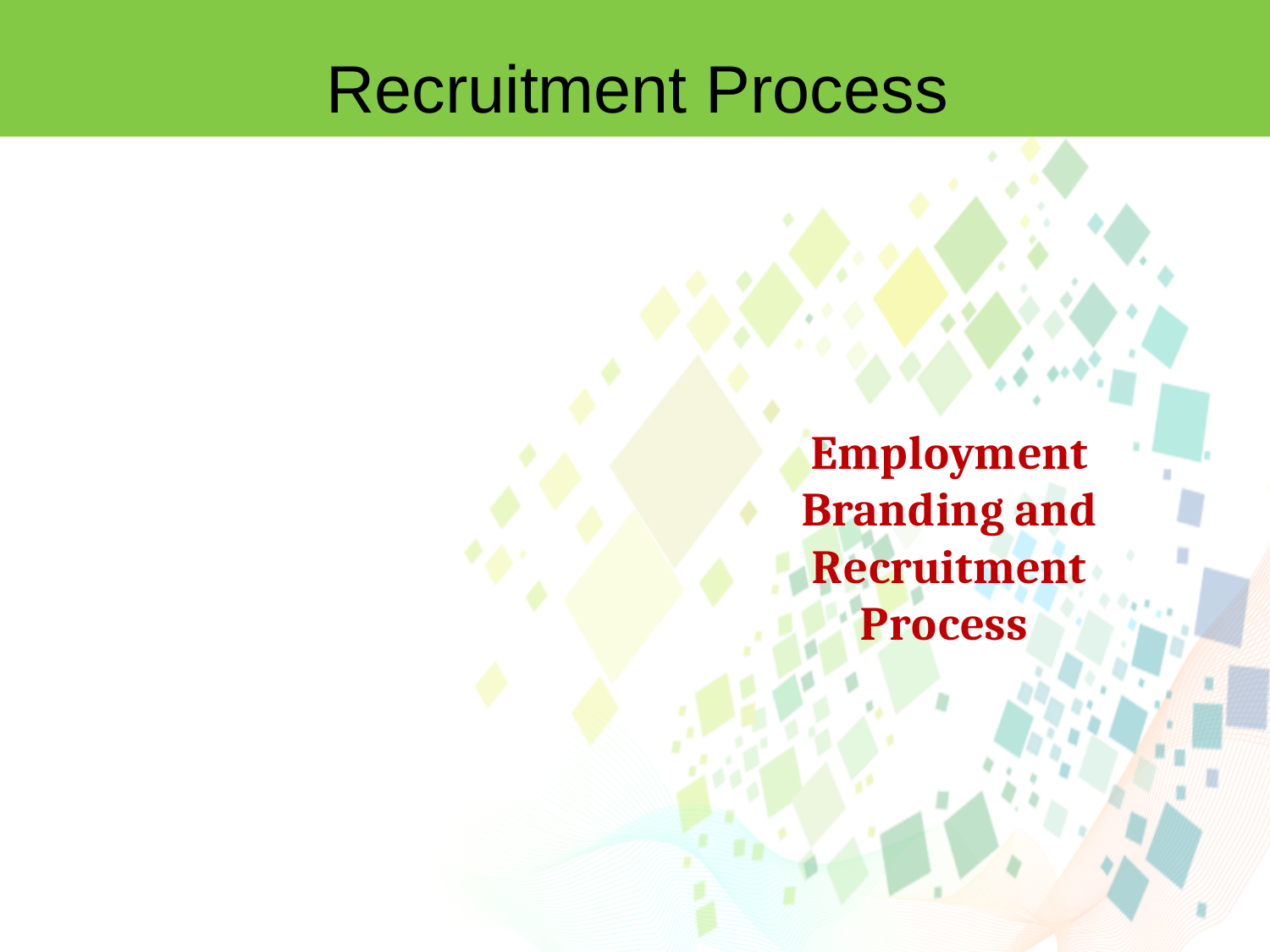

Recruitment Process
Employment Branding and Recruitment Process